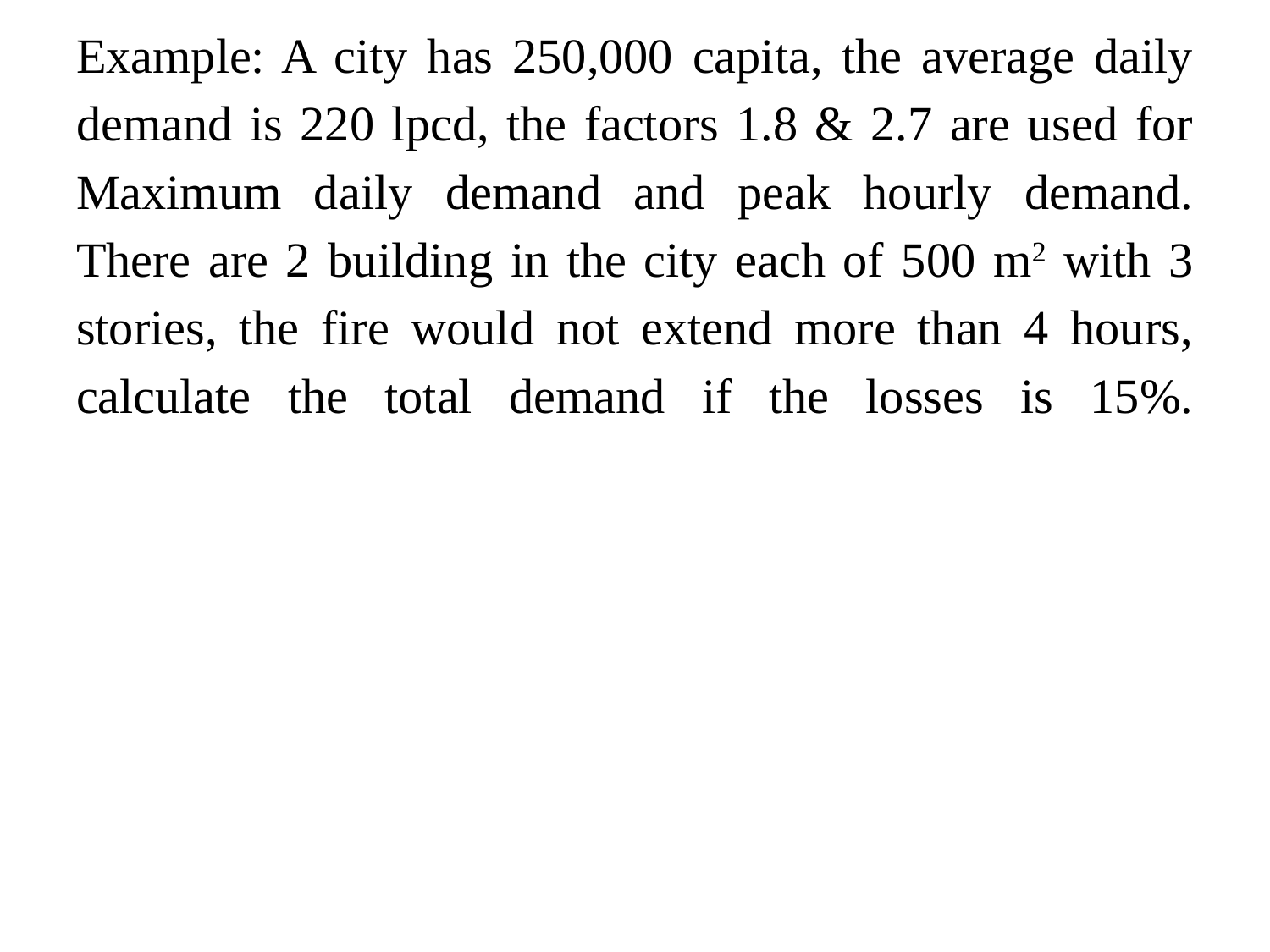

# Example: A city has 250,000 capita, the average daily demand is 220 lpcd, the factors 1.8 & 2.7 are used for Maximum daily demand and peak hourly demand. There are 2 building in the city each of 500 m2 with 3 stories, the fire would not extend more than 4 hours, calculate the total demand if the losses is 15%.